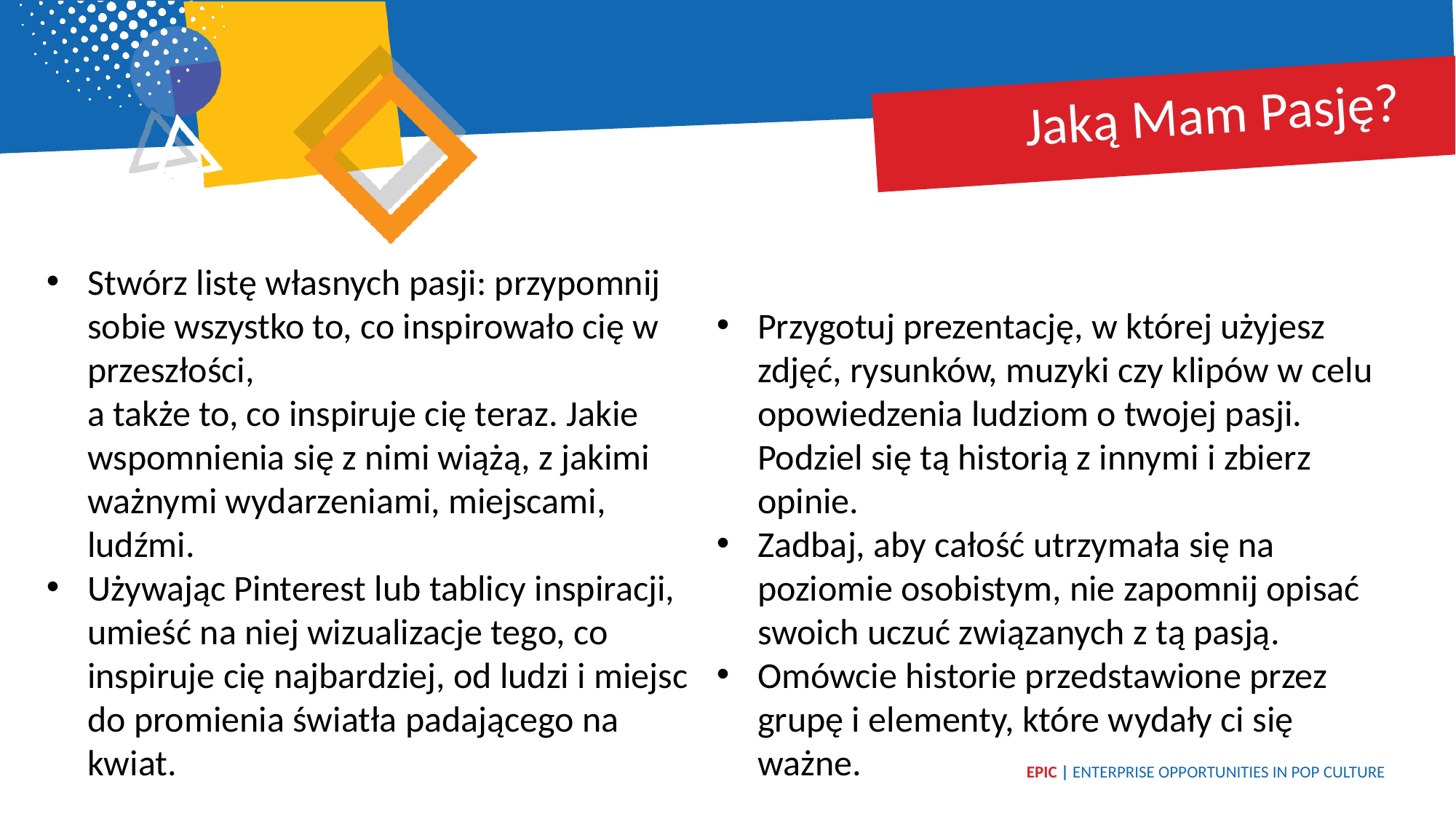

Jaką Mam Pasję?
Stwórz listę własnych pasji: przypomnij sobie wszystko to, co inspirowało cię w przeszłości,
a także to, co inspiruje cię teraz. Jakie wspomnienia się z nimi wiążą, z jakimi ważnymi wydarzeniami, miejscami, ludźmi.
Używając Pinterest lub tablicy inspiracji, umieść na niej wizualizacje tego, co inspiruje cię najbardziej, od ludzi i miejsc do promienia światła padającego na kwiat.

Przygotuj prezentację, w której użyjesz zdjęć, rysunków, muzyki czy klipów w celu opowiedzenia ludziom o twojej pasji. Podziel się tą historią z innymi i zbierz opinie.
Zadbaj, aby całość utrzymała się na poziomie osobistym, nie zapomnij opisać swoich uczuć związanych z tą pasją.
Omówcie historie przedstawione przez grupę i elementy, które wydały ci się ważne.